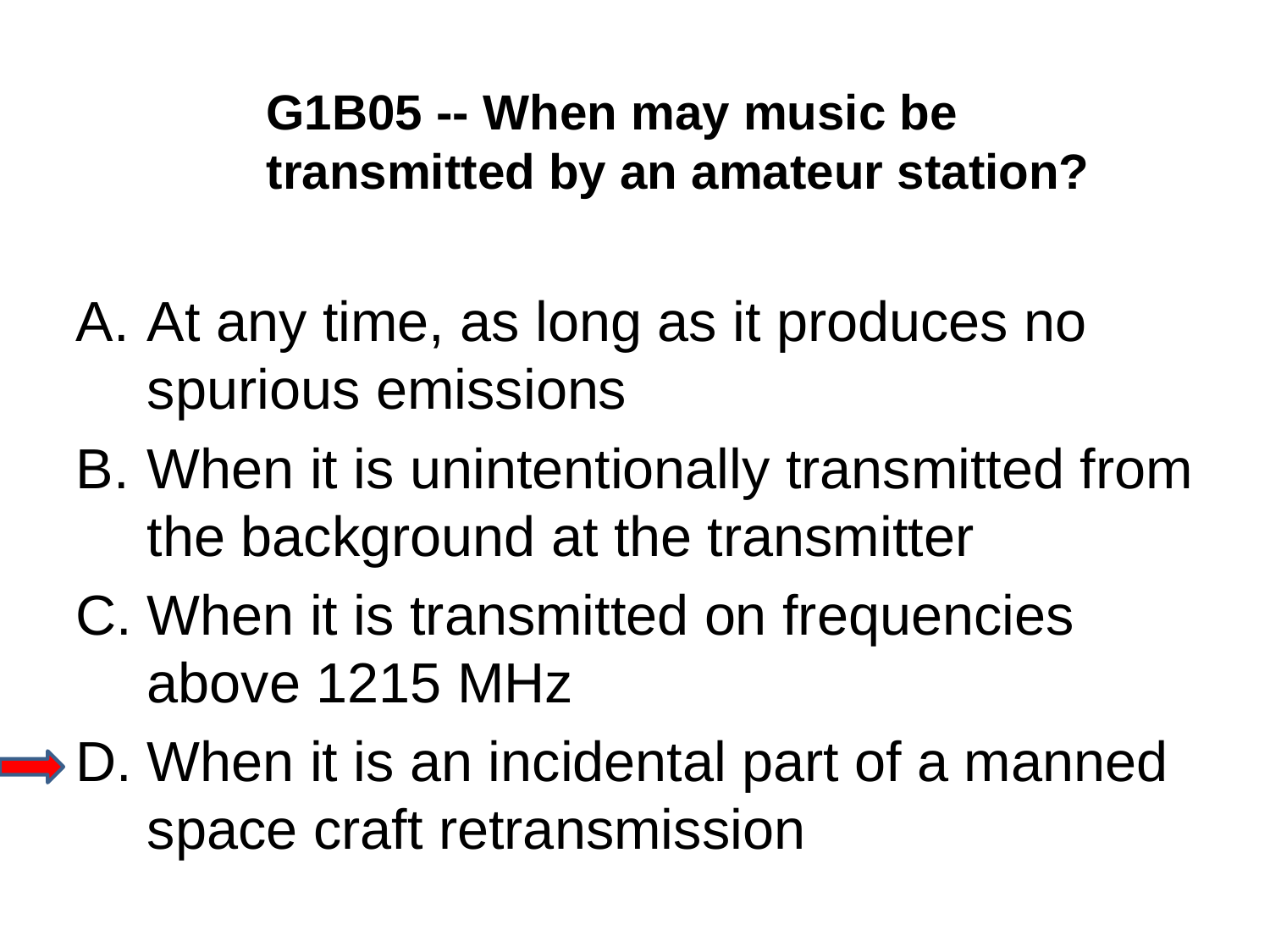

G1B05 -- When may music be transmitted by an amateur station?
A.	At any time, as long as it produces no spurious emissions
B.	When it is unintentionally transmitted from the background at the transmitter
C.	When it is transmitted on frequencies above 1215 MHz
D.	When it is an incidental part of a manned space craft retransmission